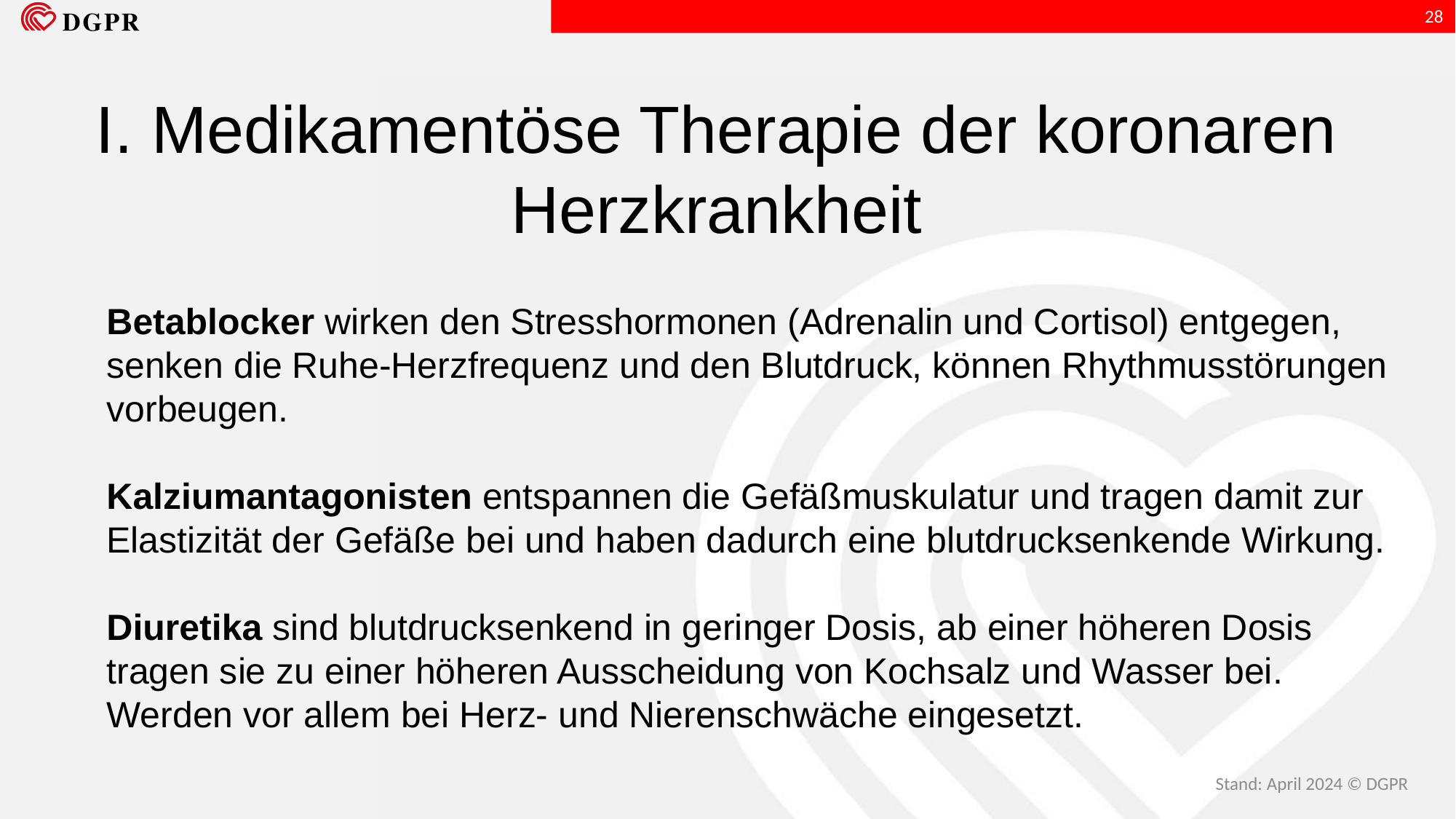

28
I. Medikamentöse Therapie der koronaren Herzkrankheit

Betablocker wirken den Stresshormonen (Adrenalin und Cortisol) entgegen, senken die Ruhe-Herzfrequenz und den Blutdruck, können Rhythmusstörungen vorbeugen.

Kalziumantagonisten entspannen die Gefäßmuskulatur und tragen damit zur Elastizität der Gefäße bei und haben dadurch eine blutdrucksenkende Wirkung.

Diuretika sind blutdrucksenkend in geringer Dosis, ab einer höheren Dosis tragen sie zu einer höheren Ausscheidung von Kochsalz und Wasser bei. Werden vor allem bei Herz- und Nierenschwäche eingesetzt.

Stand: April 2024 © DGPR